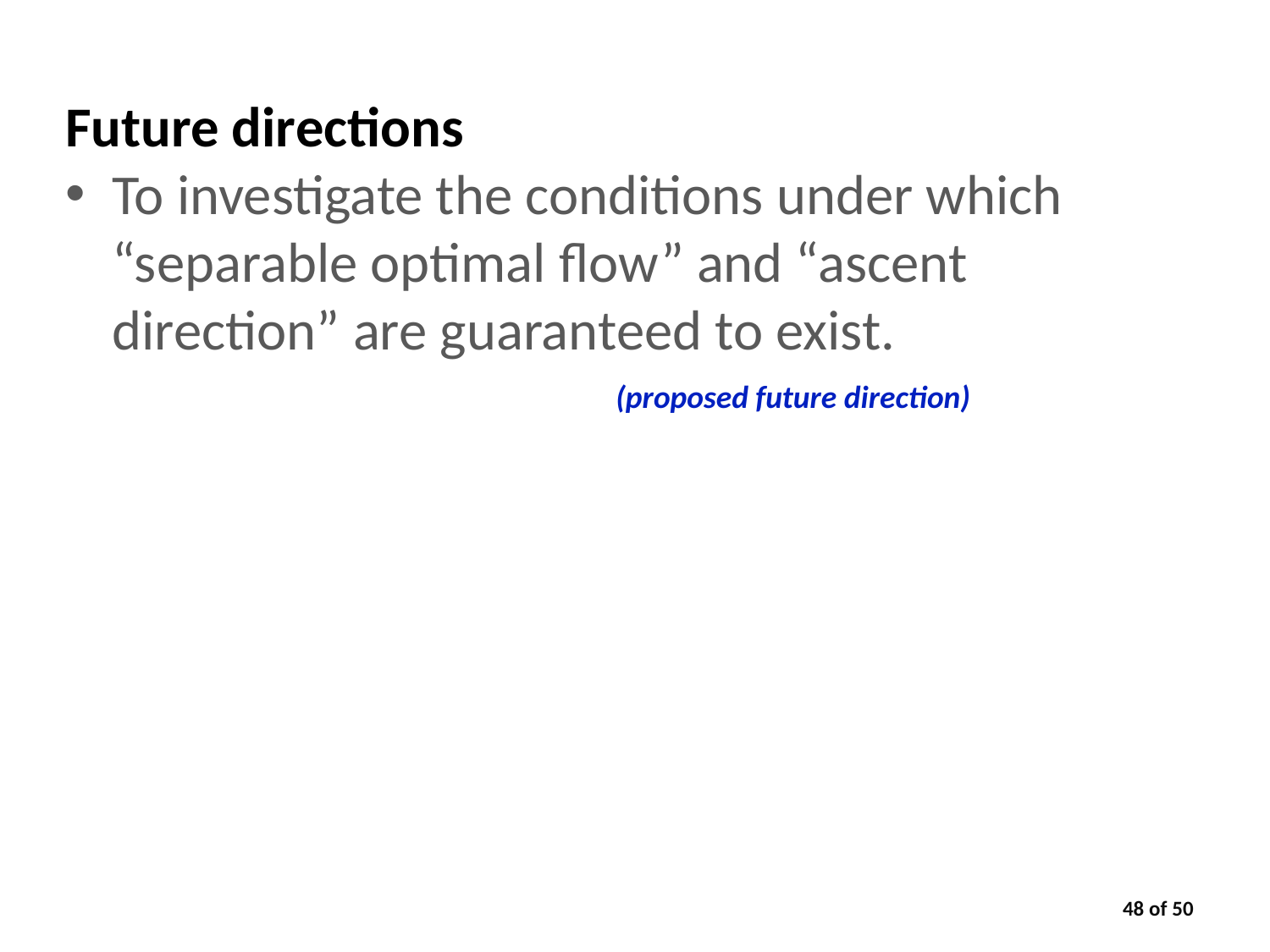

Future directions
To investigate the conditions under which “separable optimal flow” and “ascent direction” are guaranteed to exist.
(proposed future direction)
48 of 50